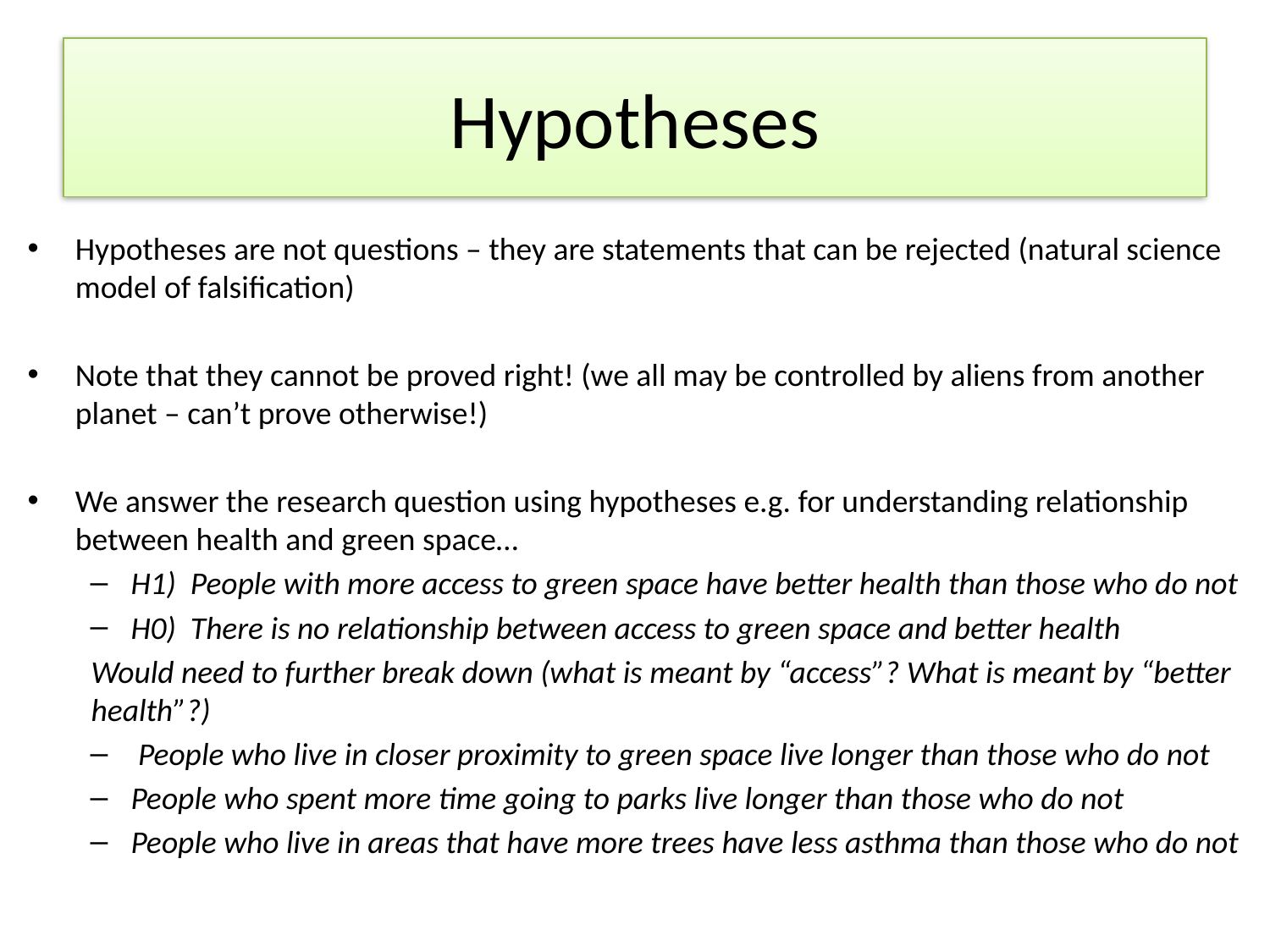

# Hypotheses
Hypotheses are not questions – they are statements that can be rejected (natural science model of falsification)

Note that they cannot be proved right! (we all may be controlled by aliens from another planet – can’t prove otherwise!)

We answer the research question using hypotheses e.g. for understanding relationship between health and green space…
H1)  People with more access to green space have better health than those who do not
H0)  There is no relationship between access to green space and better health
Would need to further break down (what is meant by “access”? What is meant by “better health”?)
 People who live in closer proximity to green space live longer than those who do not
People who spent more time going to parks live longer than those who do not
People who live in areas that have more trees have less asthma than those who do not